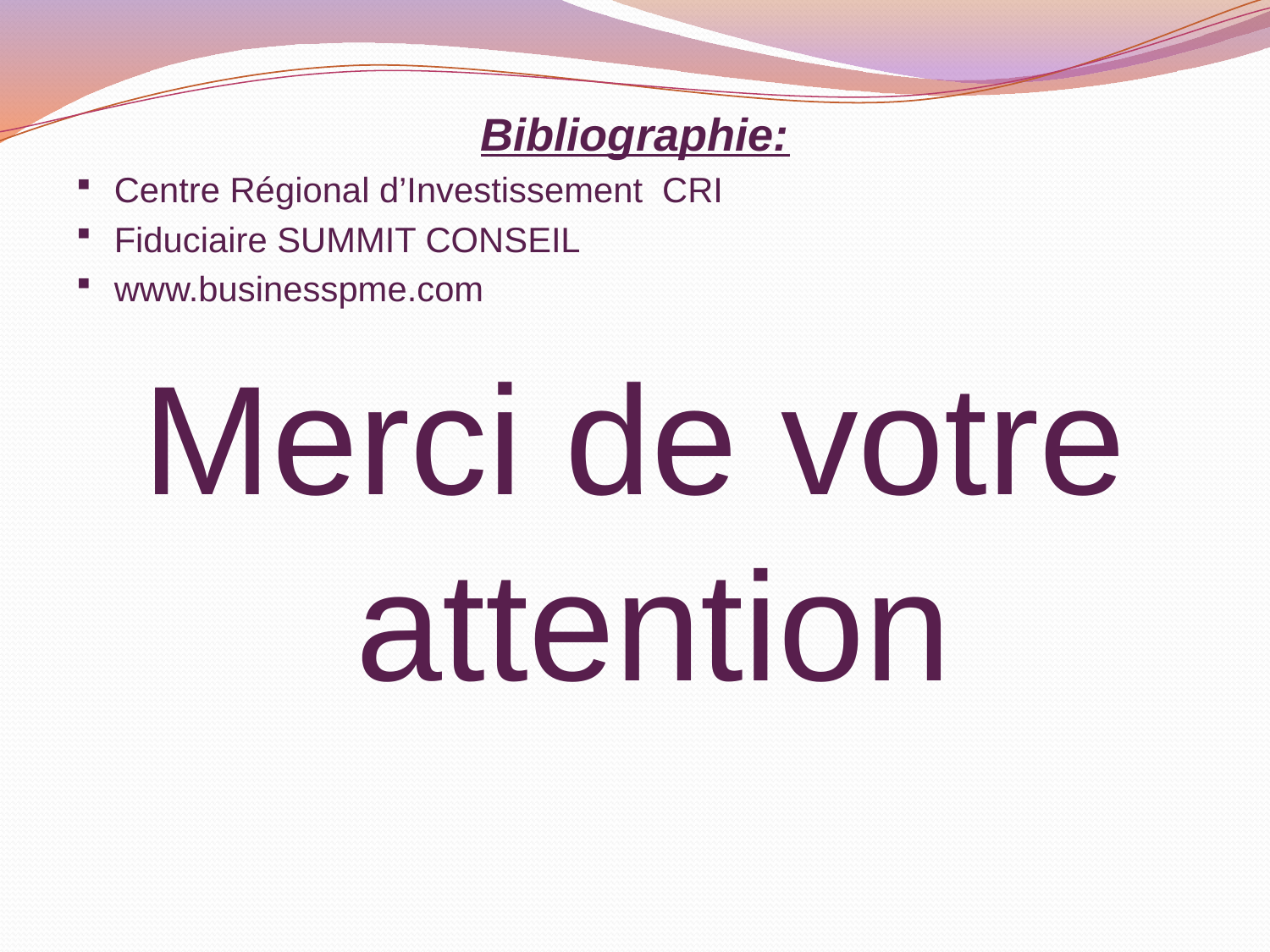

#
Bibliographie:
Centre Régional d’Investissement  CRI
Fiduciaire SUMMIT CONSEIL
www.businesspme.com
Merci de votre attention